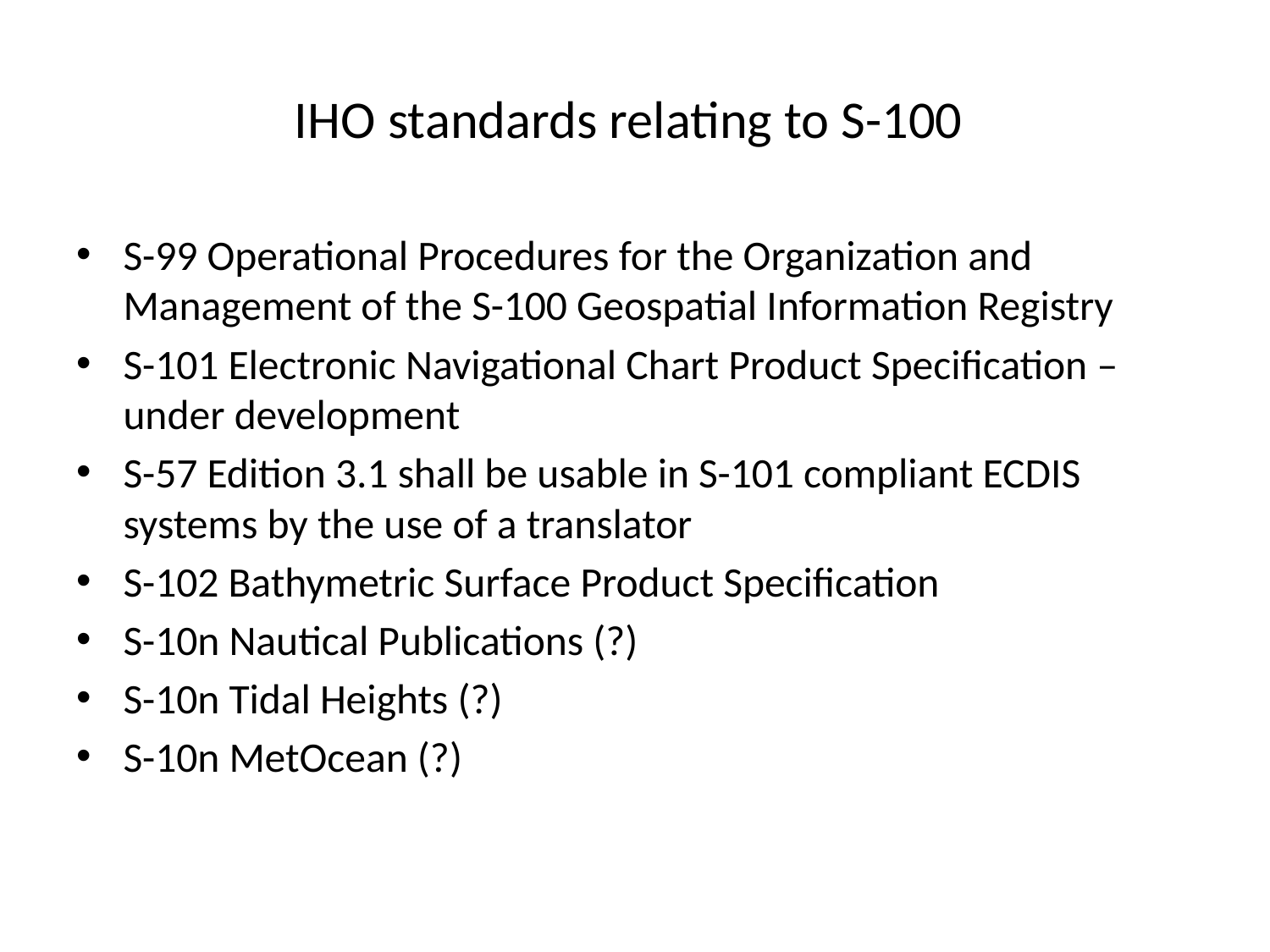

# IHO standards relating to S-100
S-99 Operational Procedures for the Organization and Management of the S-100 Geospatial Information Registry
S-101 Electronic Navigational Chart Product Specification – under development
S-57 Edition 3.1 shall be usable in S-101 compliant ECDIS systems by the use of a translator
S-102 Bathymetric Surface Product Specification
S-10n Nautical Publications (?)
S-10n Tidal Heights (?)
S-10n MetOcean (?)